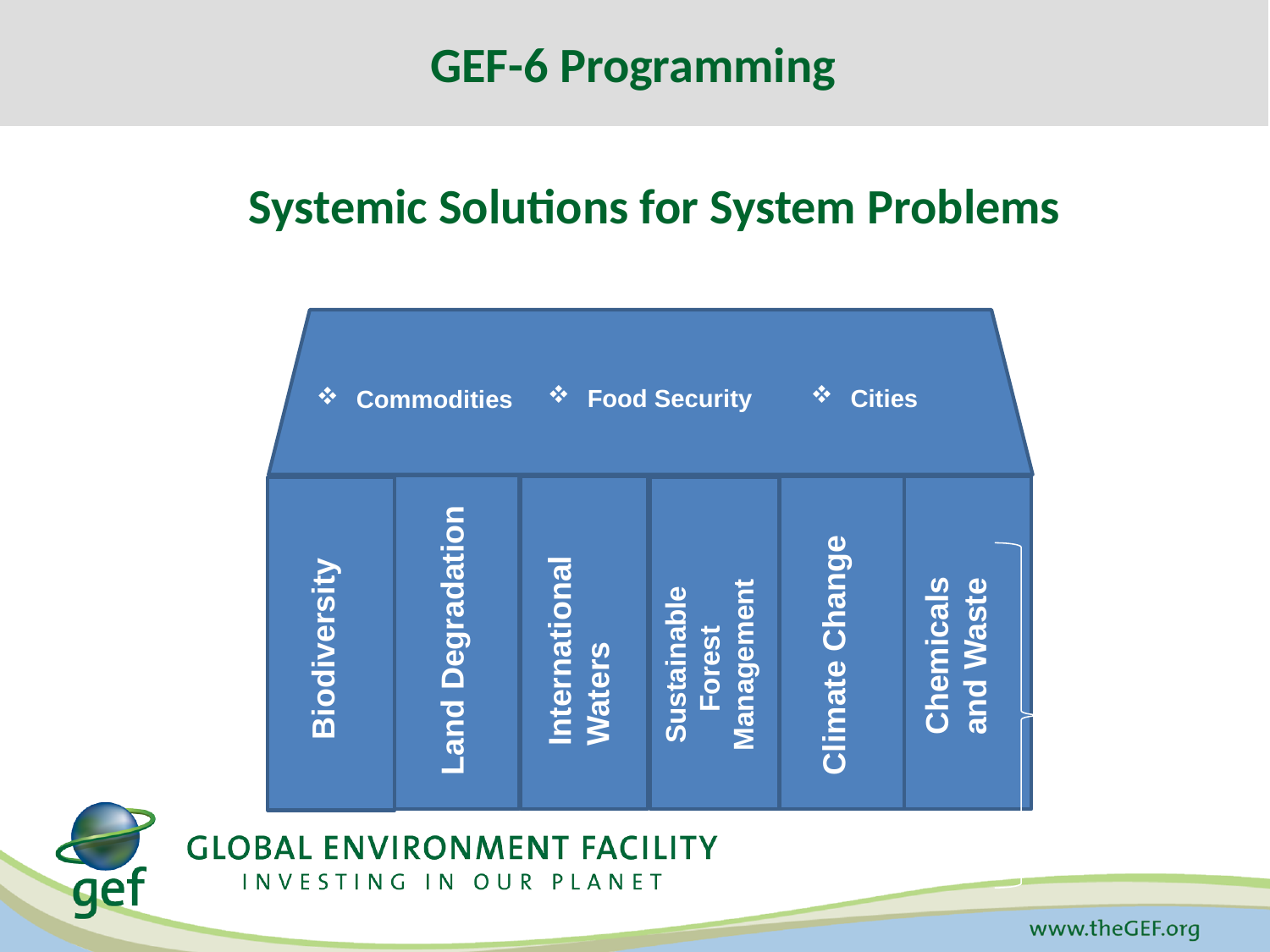

GEF-6 Programming
Systemic Solutions for System Problems

Selected
SD Themes
Food Security
Cities
Commodities
Integrated
Approach Pilots

Land Degradation

International
Waters
Chemicals
and Waste
Climate Change
Sustainable
Forest
Management
Biodiversity
Focal /
Multi-focal
Area
Strategy
Delivery